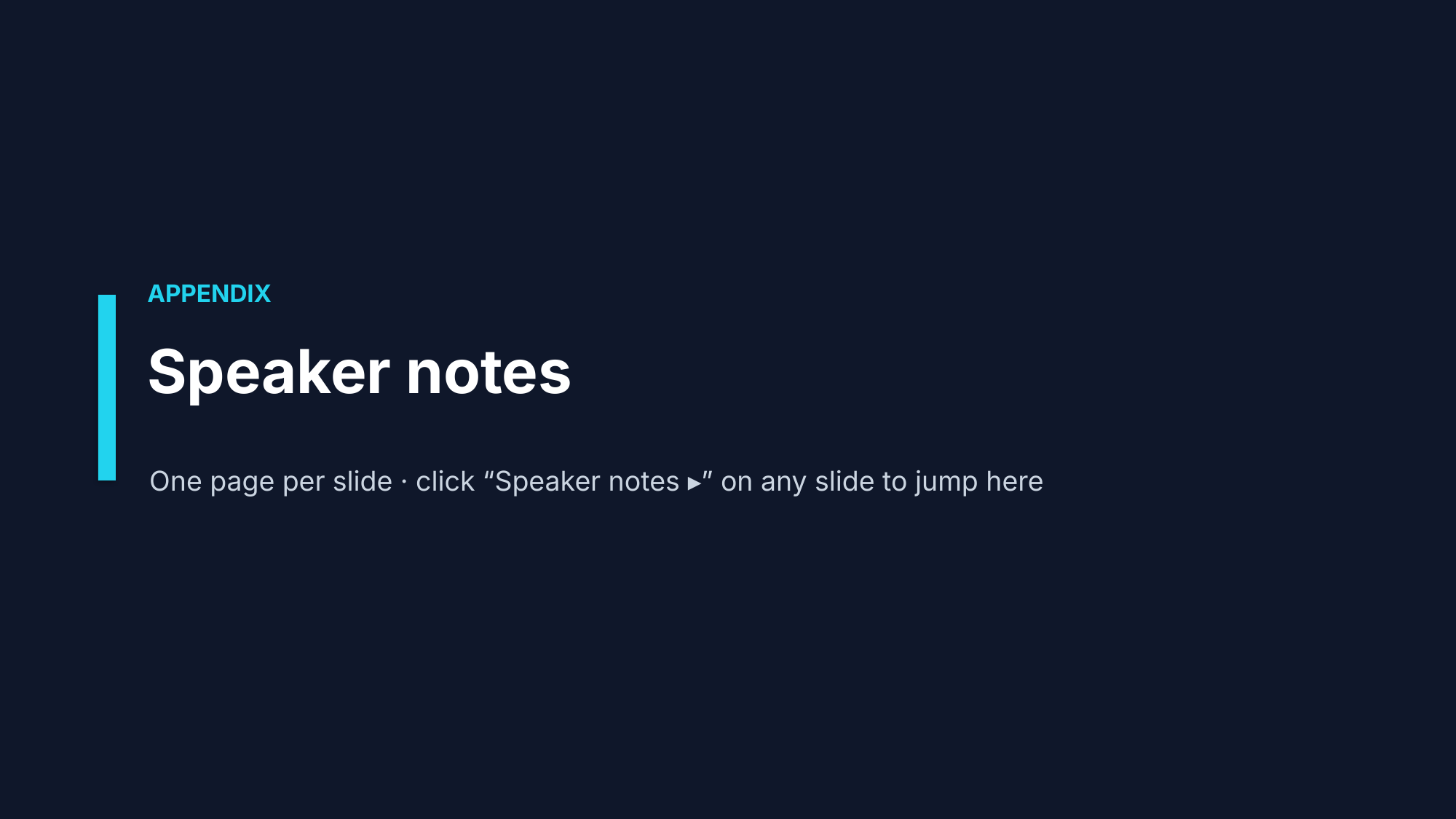

APPENDIX

Speaker notes
One page per slide · click “Speaker notes ▸” on any slide to jump here